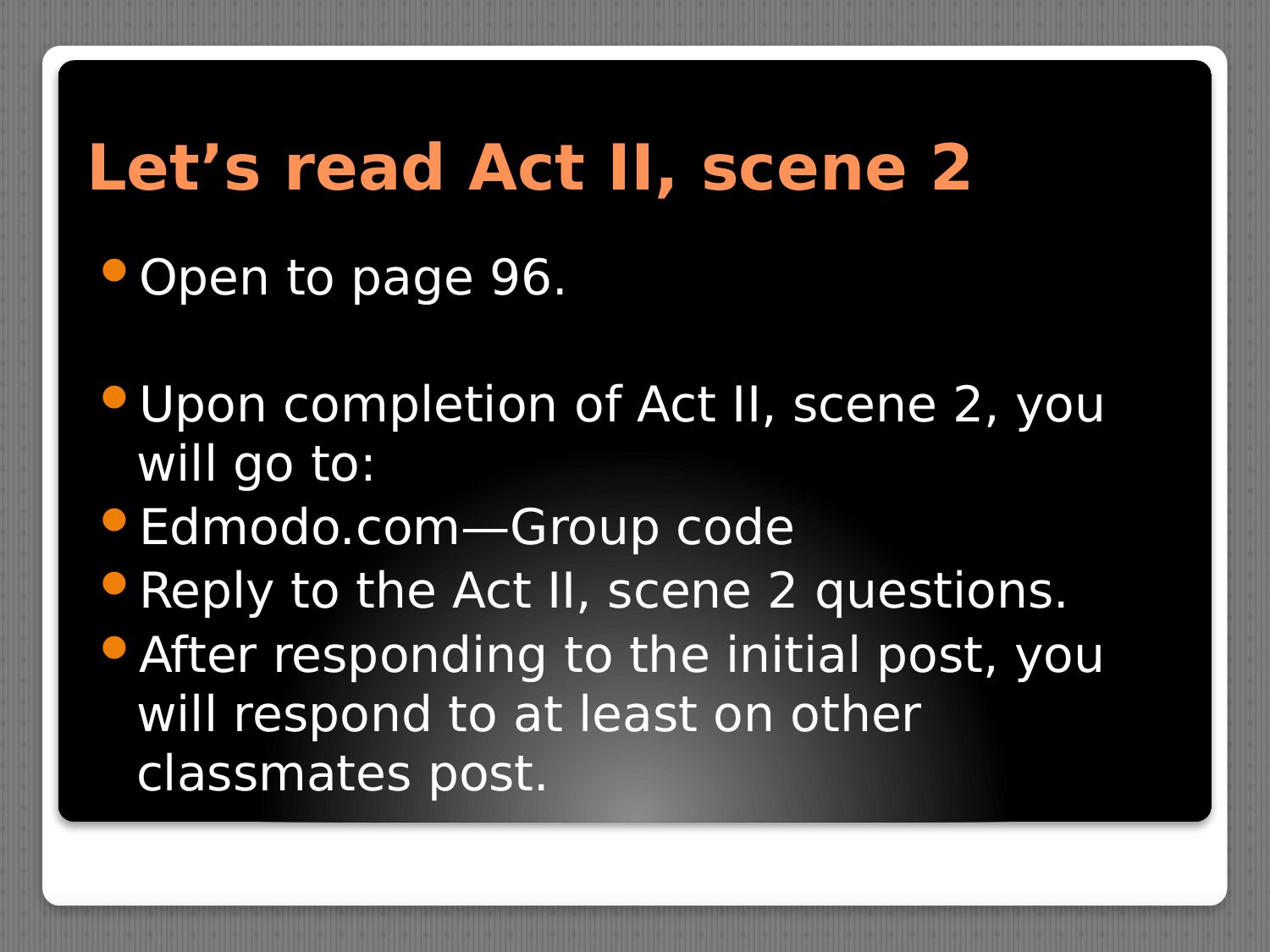

# Let’s read Act II, scene 2
Open to page 96.

Upon completion of Act II, scene 2, you will go to:
Edmodo.com—Group code
Reply to the Act II, scene 2 questions.
After responding to the initial post, you will respond to at least on other classmates post.